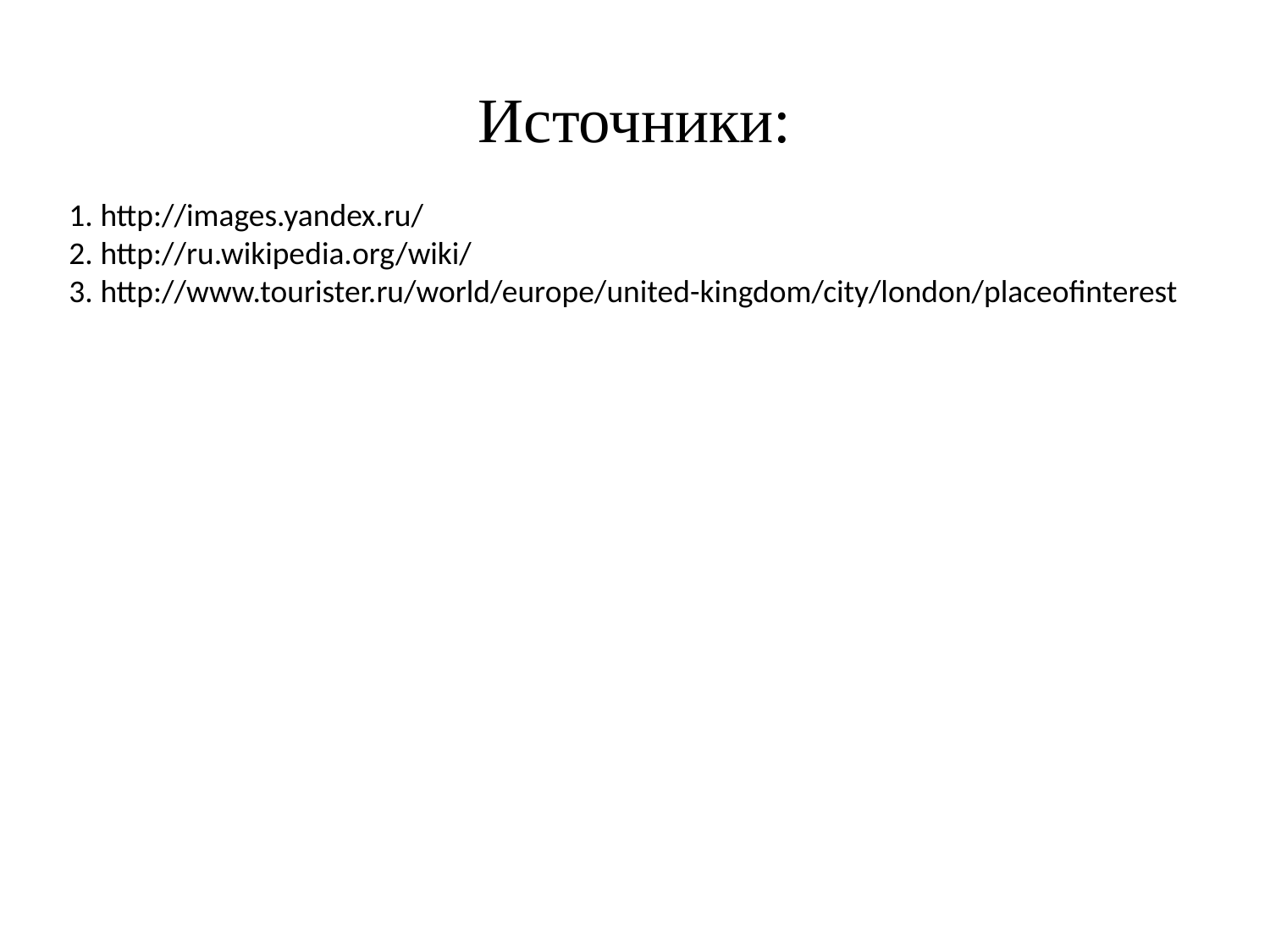

# Источники:
1. http://images.yandex.ru/
2. http://ru.wikipedia.org/wiki/
3. http://www.tourister.ru/world/europe/united-kingdom/city/london/placeofinterest